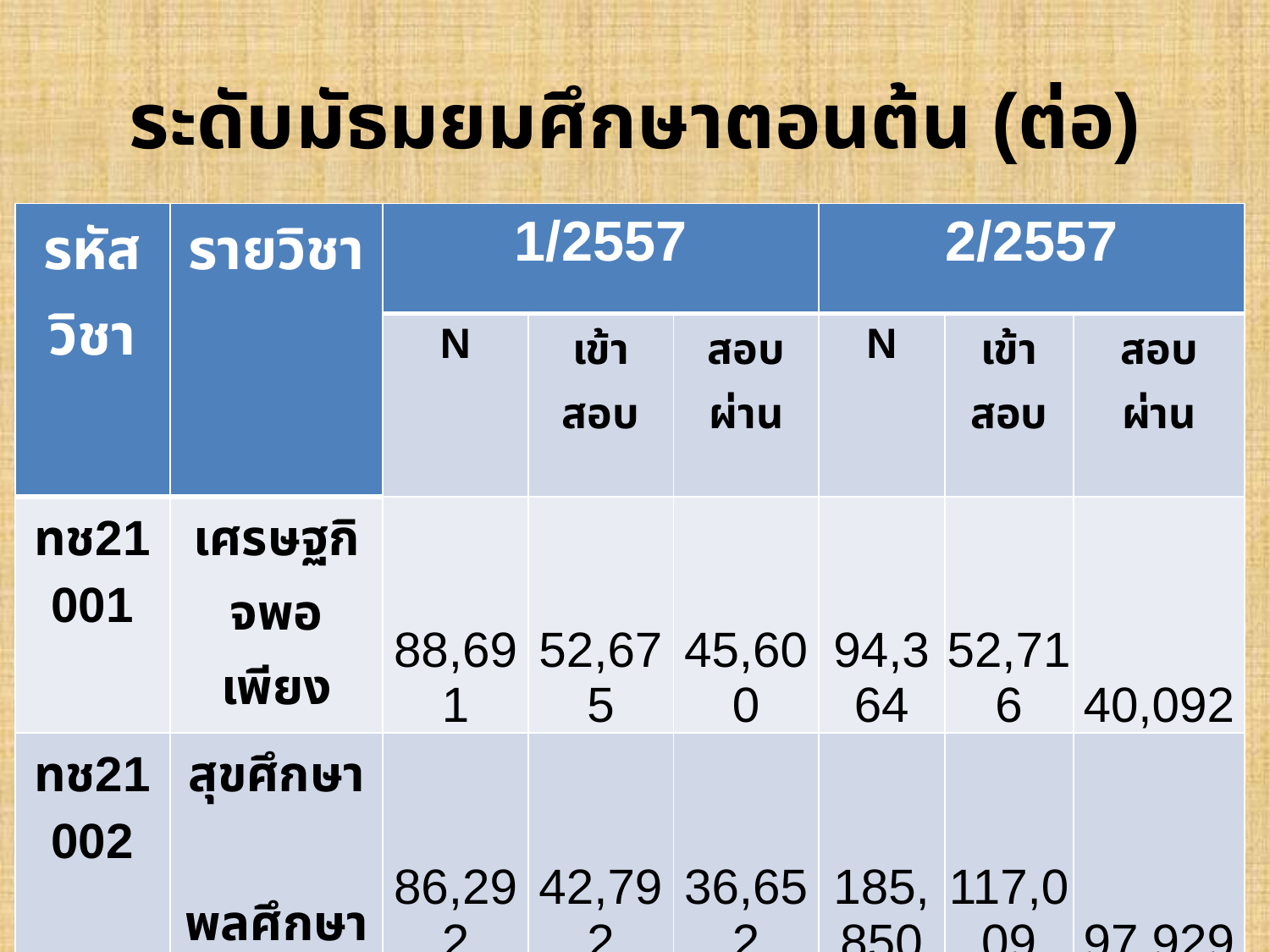

# ระดับมัธมยมศึกษาตอนต้น (ต่อ)
| รหัสวิชา | รายวิชา | 1/2557 |  |  | 2/2557 |  |  |
| --- | --- | --- | --- | --- | --- | --- | --- |
|  |  | N | เข้าสอบ | สอบผ่าน | N | เข้าสอบ | สอบผ่าน |
| ทช21001 | เศรษฐกิจพอเพียง | 88,691 | 52,675 | 45,600 | 94,364 | 52,716 | 40,092 |
| ทช21002 | สุขศึกษา พลศึกษา | 86,292 | 42,792 | 36,652 | 185,850 | 117,009 | 97,929 |
| ทช21003 | ศิลปศึกษา | 109,483 | 61,287 | 51,227 | 76,350 | 45,167 | 37,295 |